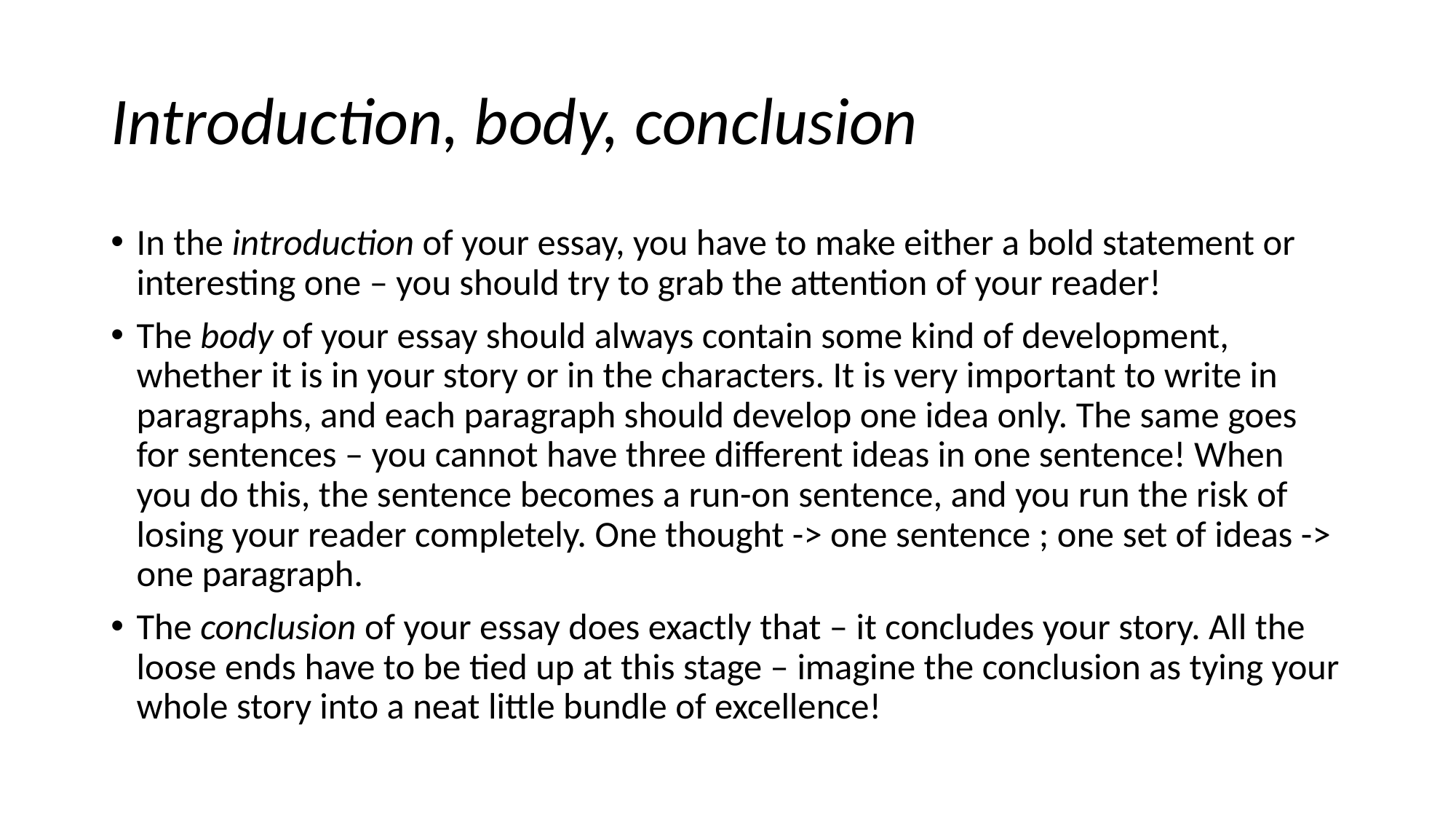

# Introduction, body, conclusion
In the introduction of your essay, you have to make either a bold statement or interesting one – you should try to grab the attention of your reader!
The body of your essay should always contain some kind of development, whether it is in your story or in the characters. It is very important to write in paragraphs, and each paragraph should develop one idea only. The same goes for sentences – you cannot have three different ideas in one sentence! When you do this, the sentence becomes a run-on sentence, and you run the risk of losing your reader completely. One thought -> one sentence ; one set of ideas -> one paragraph.
The conclusion of your essay does exactly that – it concludes your story. All the loose ends have to be tied up at this stage – imagine the conclusion as tying your whole story into a neat little bundle of excellence!